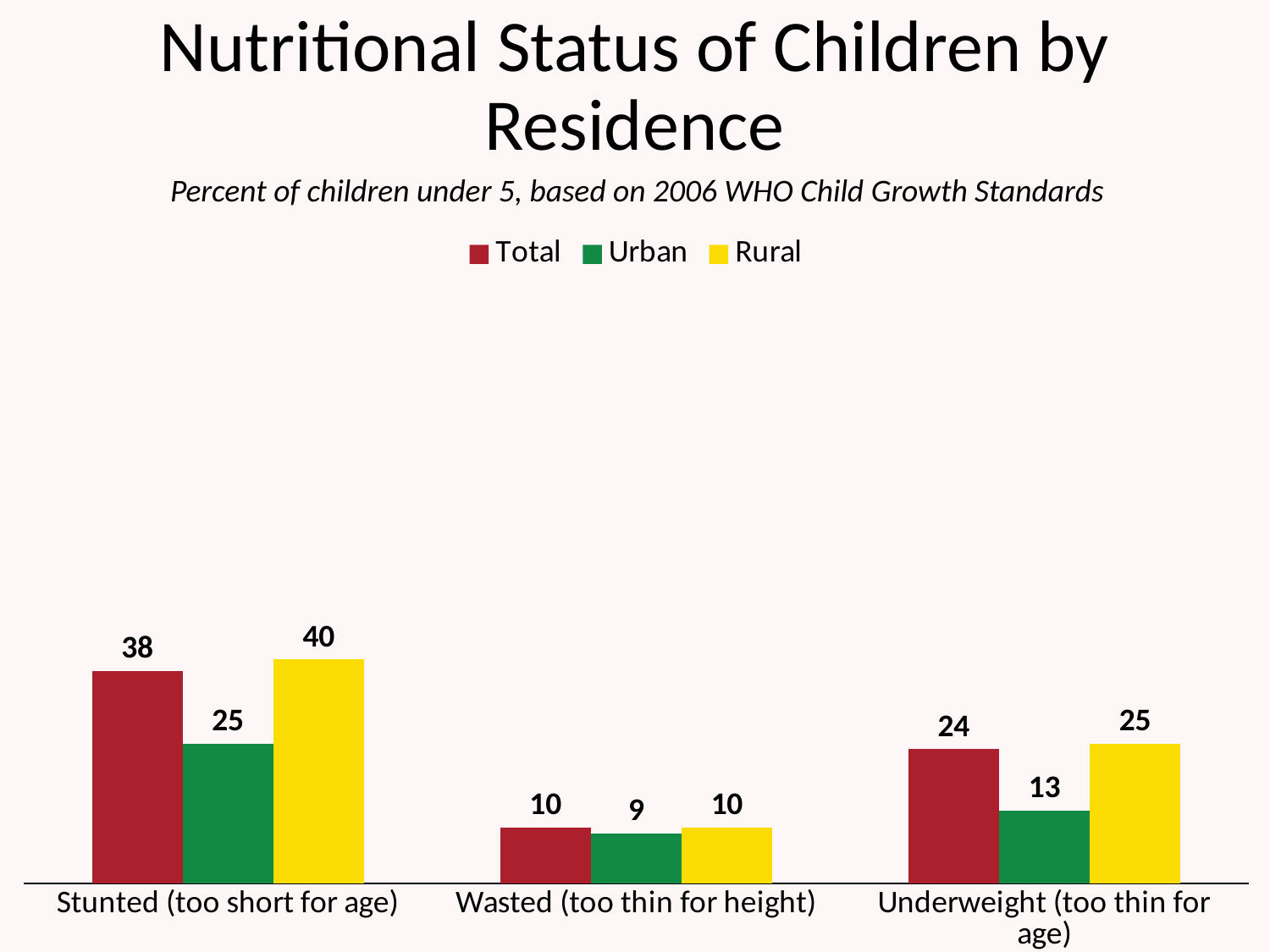

# Nutritional Status of Children by Residence
Percent of children under 5, based on 2006 WHO Child Growth Standards

### Chart

| Category | Total | Urban | Rural |
|---|---|---|---|
| Stunted (too short for age) | 38.0 | 25.0 | 40.0 |
| Wasted (too thin for height) | 10.0 | 9.0 | 10.0 |
| Underweight (too thin for age) | 24.0 | 13.0 | 25.0 |